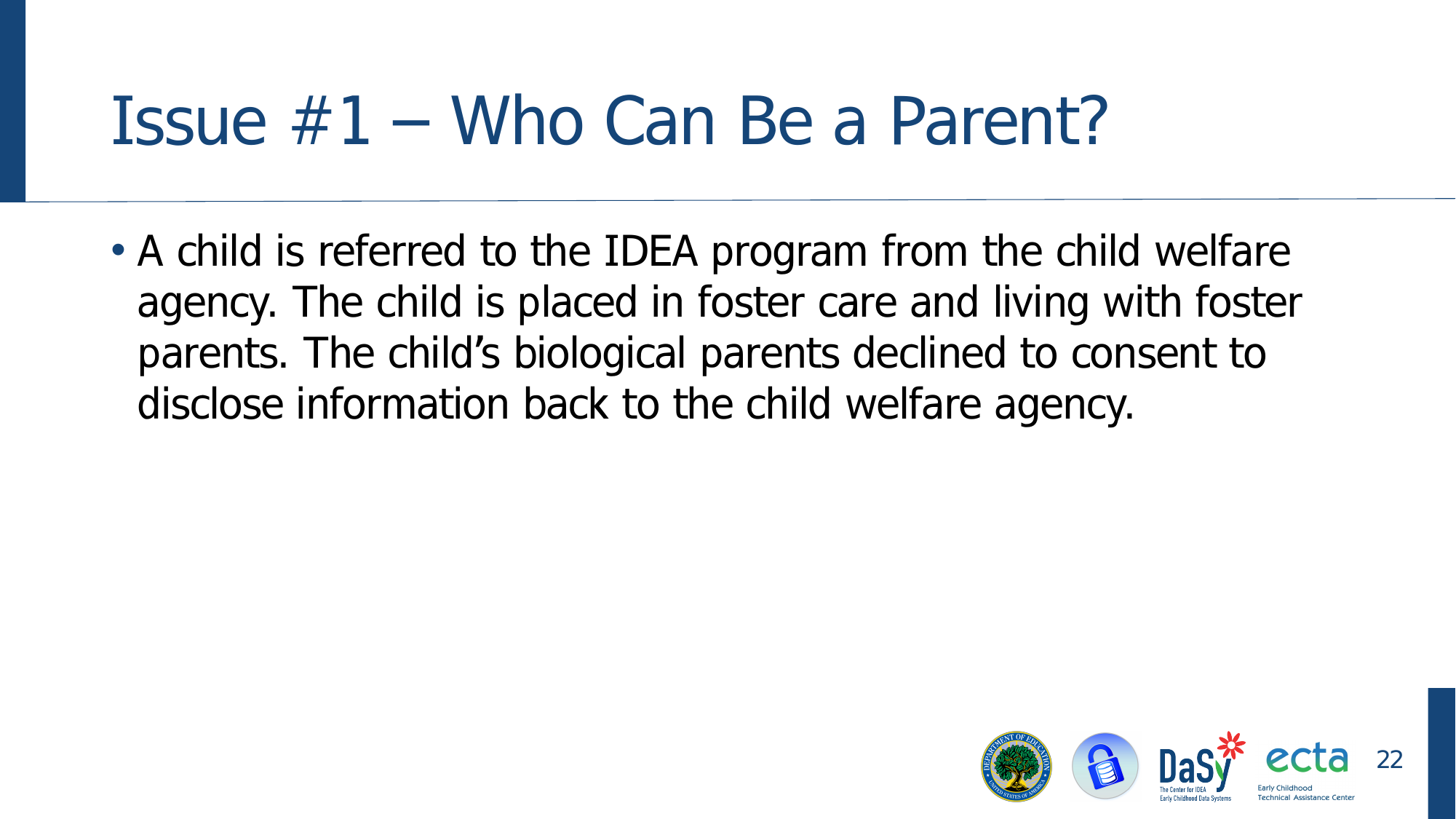

# Issue #1 – Who Can Be a Parent?
A child is referred to the IDEA program from the child welfare agency. The child is placed in foster care and living with foster parents. The child’s biological parents declined to consent to disclose information back to the child welfare agency.